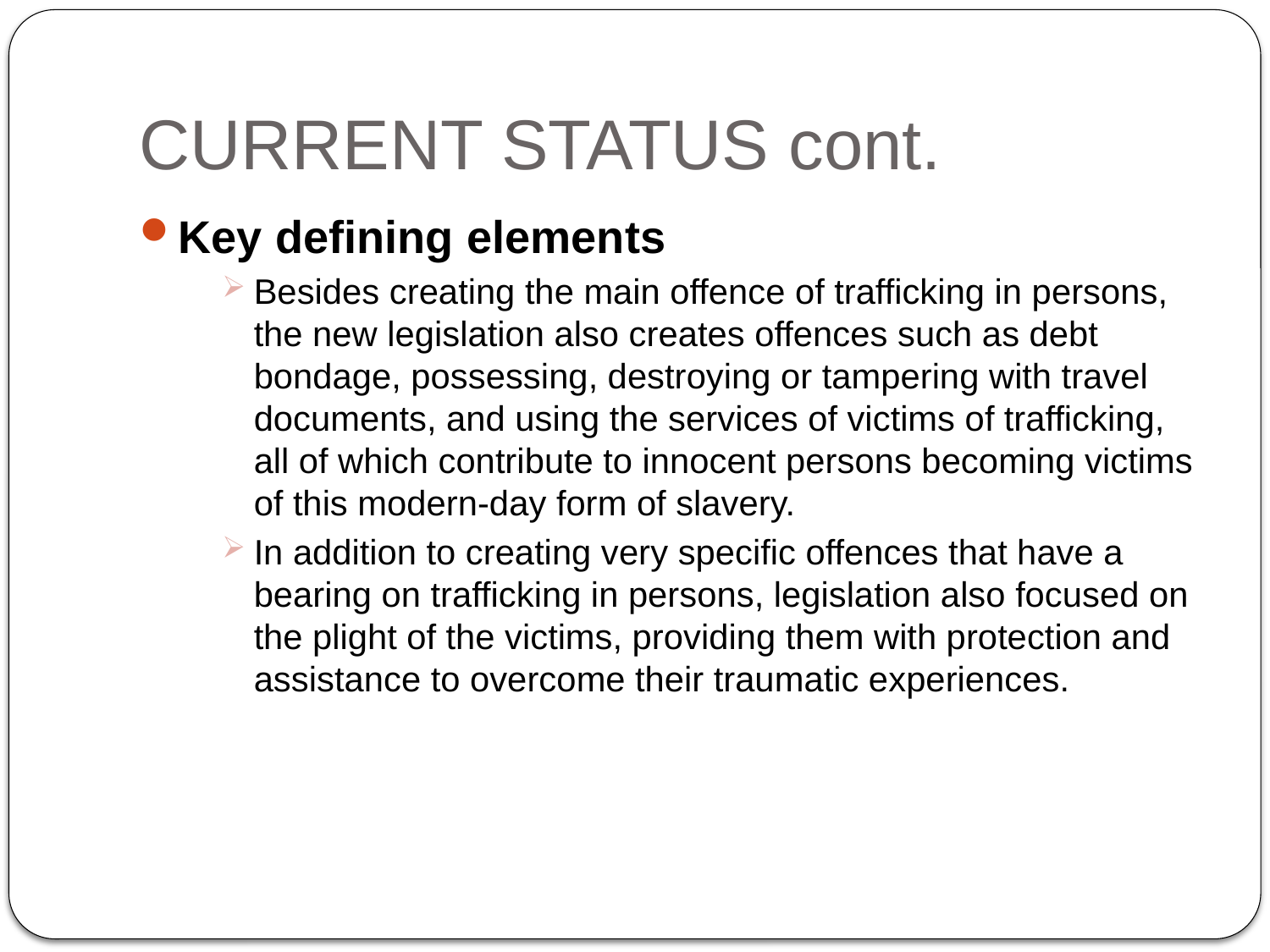

# CURRENT STATUS cont.
Key defining elements
Besides creating the main offence of trafficking in persons, the new legislation also creates offences such as debt bondage, possessing, destroying or tampering with travel documents, and using the services of victims of trafficking, all of which contribute to innocent persons becoming victims of this modern-day form of slavery.
In addition to creating very specific offences that have a bearing on trafficking in persons, legislation also focused on the plight of the victims, providing them with protection and assistance to overcome their traumatic experiences.